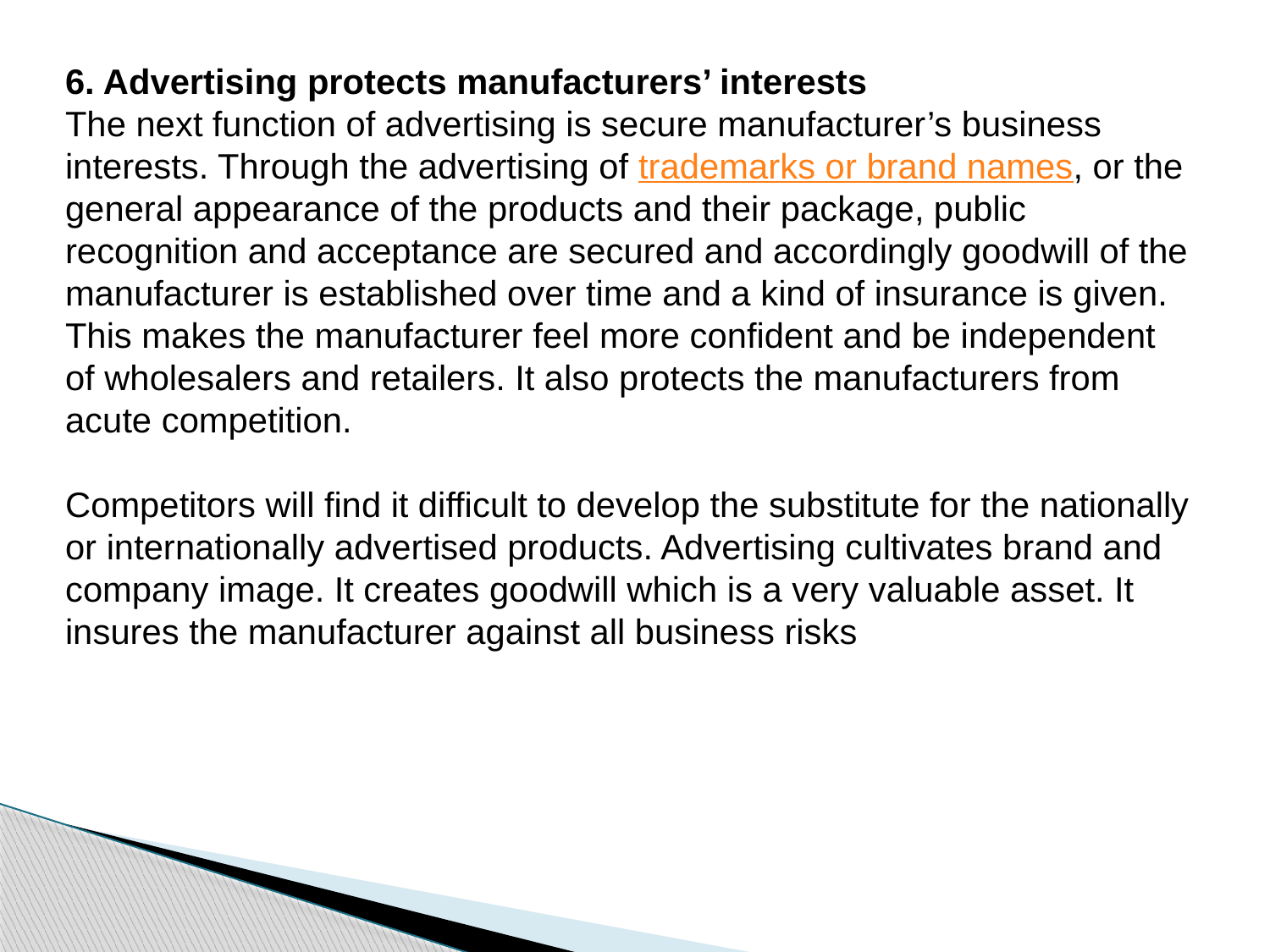

6. Advertising protects manufacturers’ interests
The next function of advertising is secure manufacturer’s business interests. Through the advertising of trademarks or brand names, or the general appearance of the products and their package, public recognition and acceptance are secured and accordingly goodwill of the manufacturer is established over time and a kind of insurance is given. This makes the manufacturer feel more confident and be independent of wholesalers and retailers. It also protects the manufacturers from acute competition.

Competitors will find it difficult to develop the substitute for the nationally or internationally advertised products. Advertising cultivates brand and company image. It creates goodwill which is a very valuable asset. It insures the manufacturer against all business risks